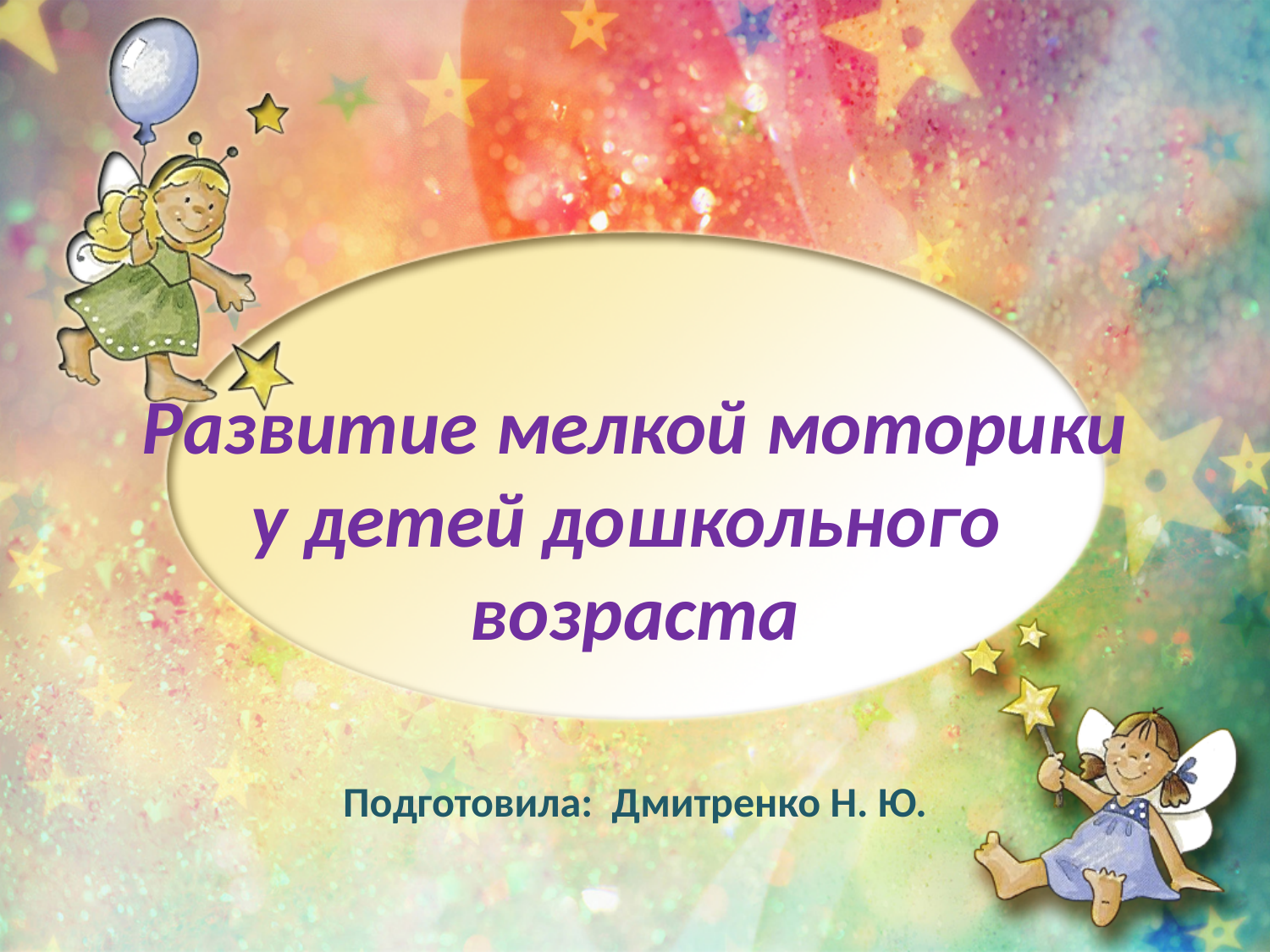

# Развитие мелкой моторики у детей дошкольного возраста
Подготовила:  Дмитренко Н. Ю.